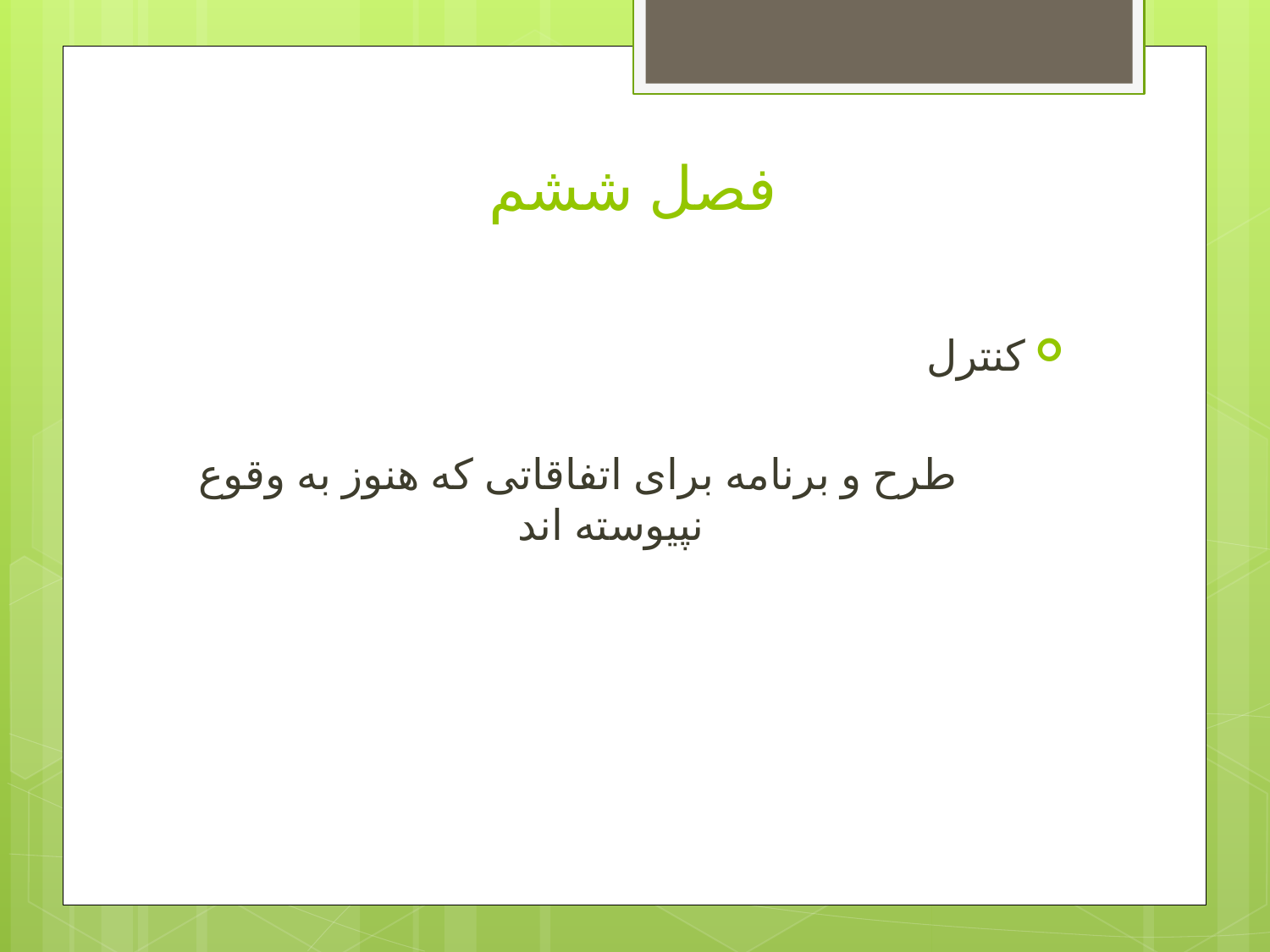

# فصل ششم
کنترل

      طرح و برنامه برای اتفاقاتی که هنوز به وقوع نپیوسته اند